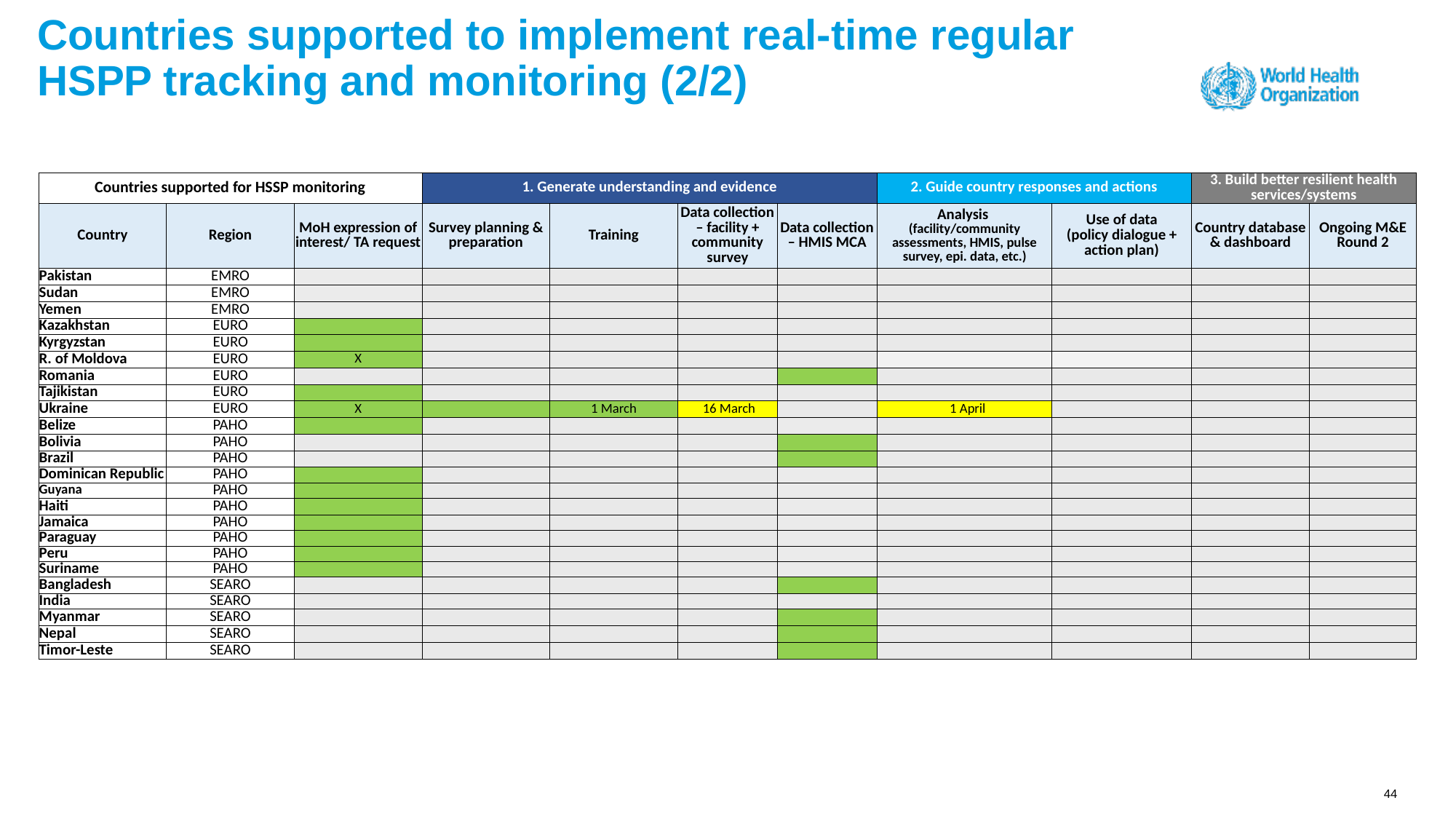

# Countries supported to implement real-time regular HSPP tracking and monitoring (2/2)
| Countries supported for HSSP monitoring |  |  | 1. Generate understanding and evidence |  |  |  | 2. Guide country responses and actions |  | 3. Build better resilient health services/systems |  |
| --- | --- | --- | --- | --- | --- | --- | --- | --- | --- | --- |
| Country | Region | MoH expression of interest/ TA request | Survey planning & preparation | Training | Data collection – facility + community survey | Data collection – HMIS MCA | Analysis (facility/community assessments, HMIS, pulse survey, epi. data, etc.) | Use of data (policy dialogue + action plan) | Country database & dashboard | Ongoing M&E Round 2 |
| Pakistan | EMRO |  |  |  |  |  |  |  |  |  |
| Sudan | EMRO |  |  |  |  |  |  |  |  |  |
| Yemen | EMRO |  |  |  |  |  |  |  |  |  |
| Kazakhstan | EURO |  |  |  |  |  |  |  |  |  |
| Kyrgyzstan | EURO |  |  |  |  |  |  |  |  |  |
| R. of Moldova | EURO | X |  |  |  |  |  |  |  |  |
| Romania | EURO |  |  |  |  |  |  |  |  |  |
| Tajikistan | EURO |  |  |  |  |  |  |  |  |  |
| Ukraine | EURO | X |  | 1 March | 16 March |  | 1 April |  |  |  |
| Belize | PAHO |  |  |  |  |  |  |  |  |  |
| Bolivia | PAHO |  |  |  |  |  |  |  |  |  |
| Brazil | PAHO |  |  |  |  |  |  |  |  |  |
| Dominican Republic | PAHO |  |  |  |  |  |  |  |  |  |
| Guyana | PAHO |  |  |  |  |  |  |  |  |  |
| Haiti | PAHO |  |  |  |  |  |  |  |  |  |
| Jamaica | PAHO |  |  |  |  |  |  |  |  |  |
| Paraguay | PAHO |  |  |  |  |  |  |  |  |  |
| Peru | PAHO |  |  |  |  |  |  |  |  |  |
| Suriname | PAHO |  |  |  |  |  |  |  |  |  |
| Bangladesh | SEARO |  |  |  |  |  |  |  |  |  |
| India | SEARO |  |  |  |  |  |  |  |  |  |
| Myanmar | SEARO |  |  |  |  |  |  |  |  |  |
| Nepal | SEARO |  |  |  |  |  |  |  |  |  |
| Timor-Leste | SEARO |  |  |  |  |  |  |  |  |  |
44